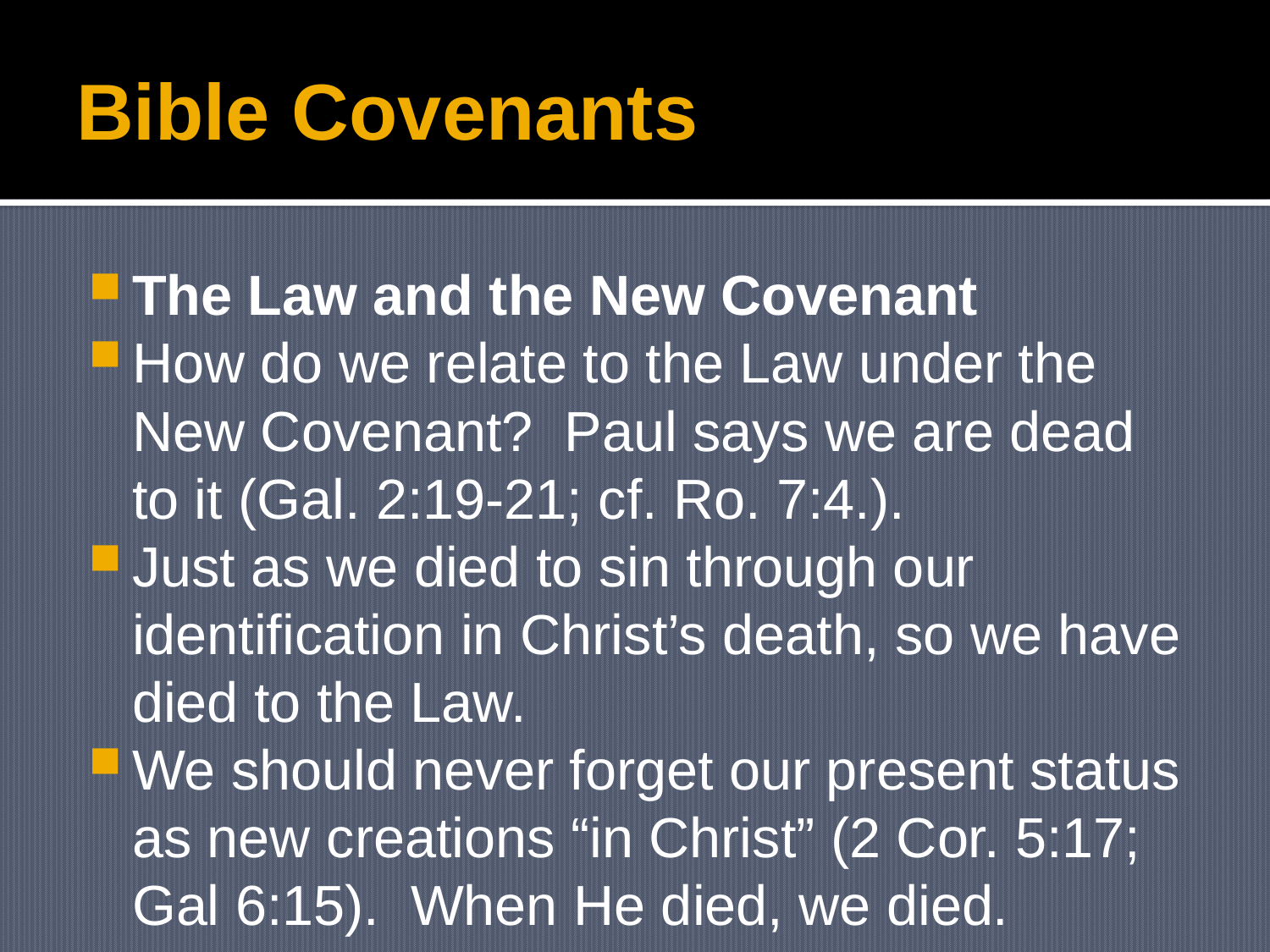

# Bible Covenants
The Law and the New Covenant
How do we relate to the Law under the New Covenant?  Paul says we are dead to it (Gal. 2:19-21; cf. Ro. 7:4.).
Just as we died to sin through our identification in Christ’s death, so we have died to the Law.
We should never forget our present status as new creations “in Christ” (2 Cor. 5:17; Gal 6:15).  When He died, we died.